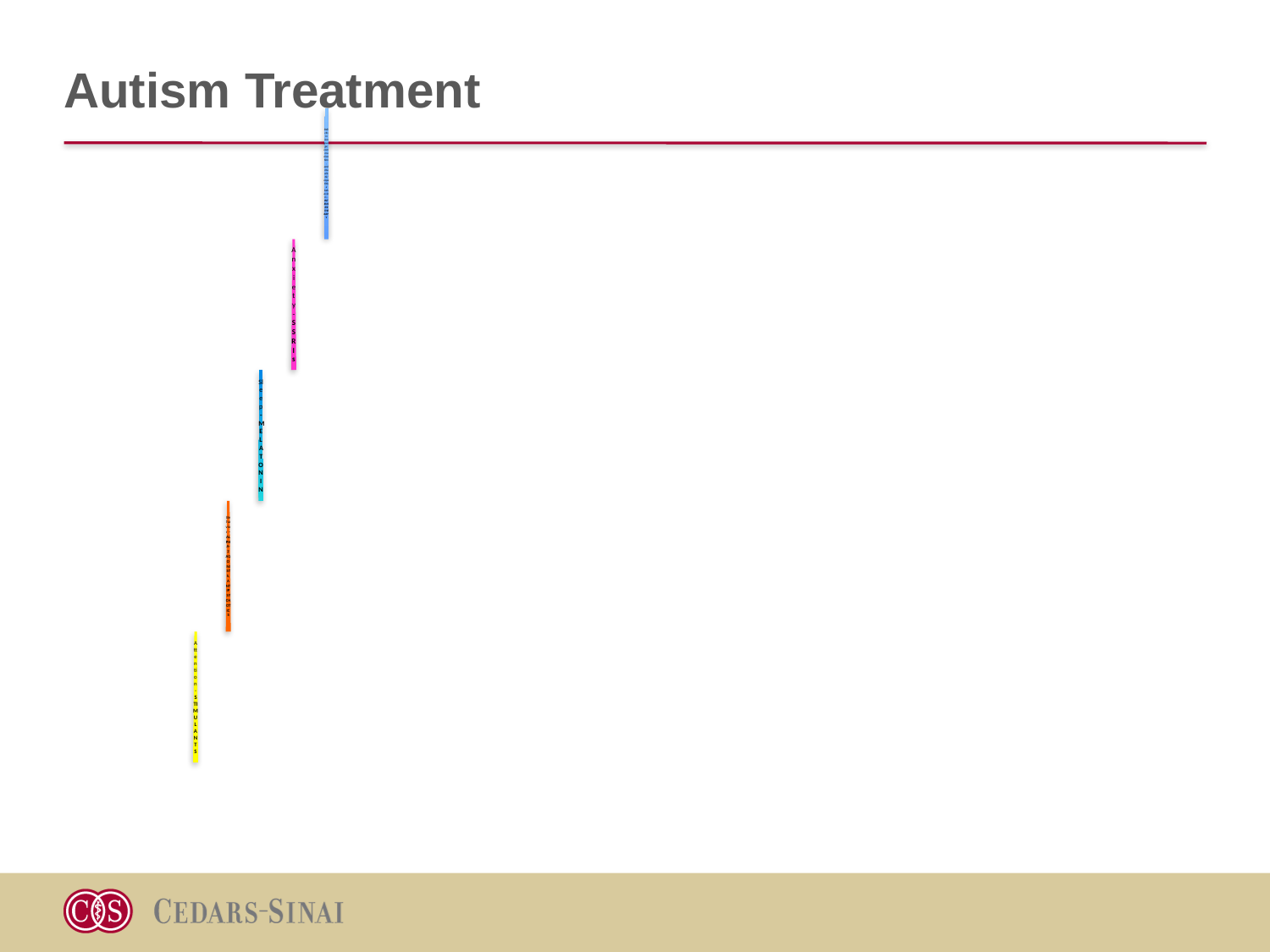

# Autism Treatment
Deficits in language, communication, and ritualistic/ repetitive behaviors – INTENSIVE THERAPY
Anxiety - SSRIs
Sleep - MELATONIN
Attention - STIMULANTS
Behavior – ALPHA-2 AGONISTS, ANTIPSYCHOTICS